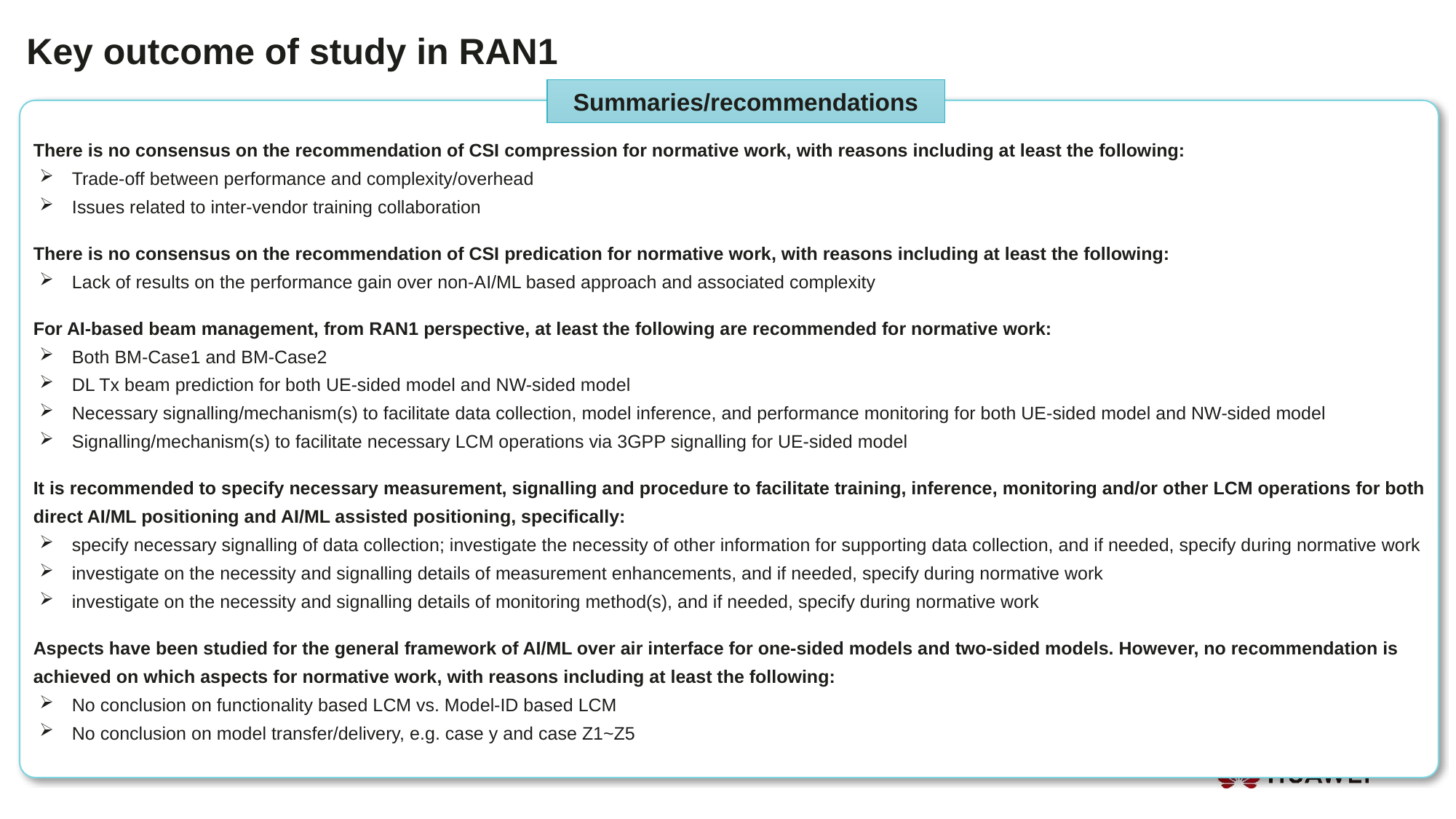

Key outcome of study in RAN1
Summaries/recommendations

There is no consensus on the recommendation of CSI compression for normative work, with reasons including at least the following:
Trade-off between performance and complexity/overhead
Issues related to inter-vendor training collaboration
There is no consensus on the recommendation of CSI predication for normative work, with reasons including at least the following:
Lack of results on the performance gain over non-AI/ML based approach and associated complexity
For AI-based beam management, from RAN1 perspective, at least the following are recommended for normative work:
Both BM-Case1 and BM-Case2
DL Tx beam prediction for both UE-sided model and NW-sided model
Necessary signalling/mechanism(s) to facilitate data collection, model inference, and performance monitoring for both UE-sided model and NW-sided model
Signalling/mechanism(s) to facilitate necessary LCM operations via 3GPP signalling for UE-sided model
It is recommended to specify necessary measurement, signalling and procedure to facilitate training, inference, monitoring and/or other LCM operations for both direct AI/ML positioning and AI/ML assisted positioning, specifically:
specify necessary signalling of data collection; investigate the necessity of other information for supporting data collection, and if needed, specify during normative work
investigate on the necessity and signalling details of measurement enhancements, and if needed, specify during normative work
investigate on the necessity and signalling details of monitoring method(s), and if needed, specify during normative work
Aspects have been studied for the general framework of AI/ML over air interface for one-sided models and two-sided models. However, no recommendation is achieved on which aspects for normative work, with reasons including at least the following:
No conclusion on functionality based LCM vs. Model-ID based LCM
No conclusion on model transfer/delivery, e.g. case y and case Z1~Z5